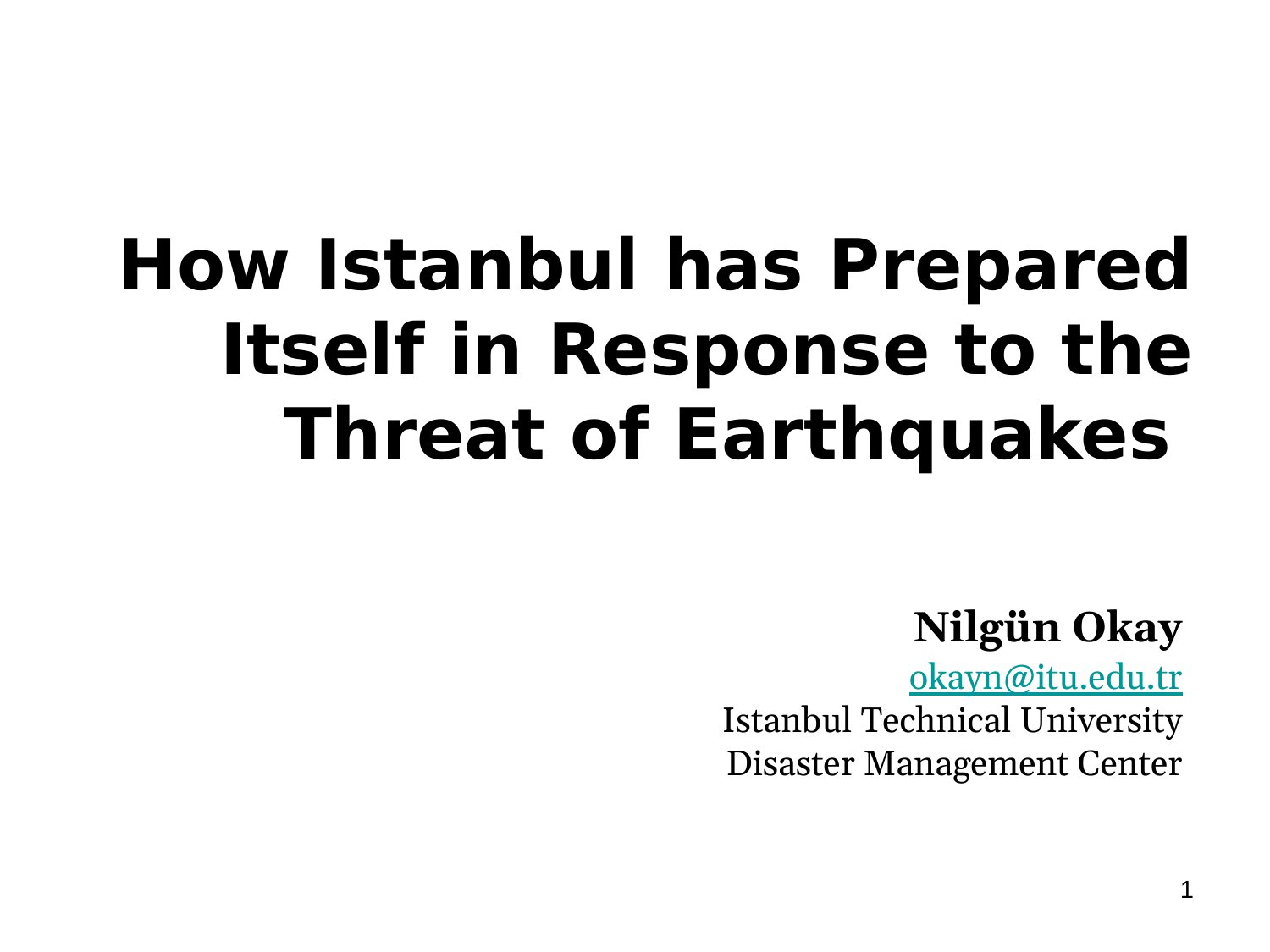

# How Istanbul has Prepared Itself in Response to the Threat of Earthquakes
Nilgün Okay
okayn@itu.edu.tr
Istanbul Technical University
Disaster Management Center
1